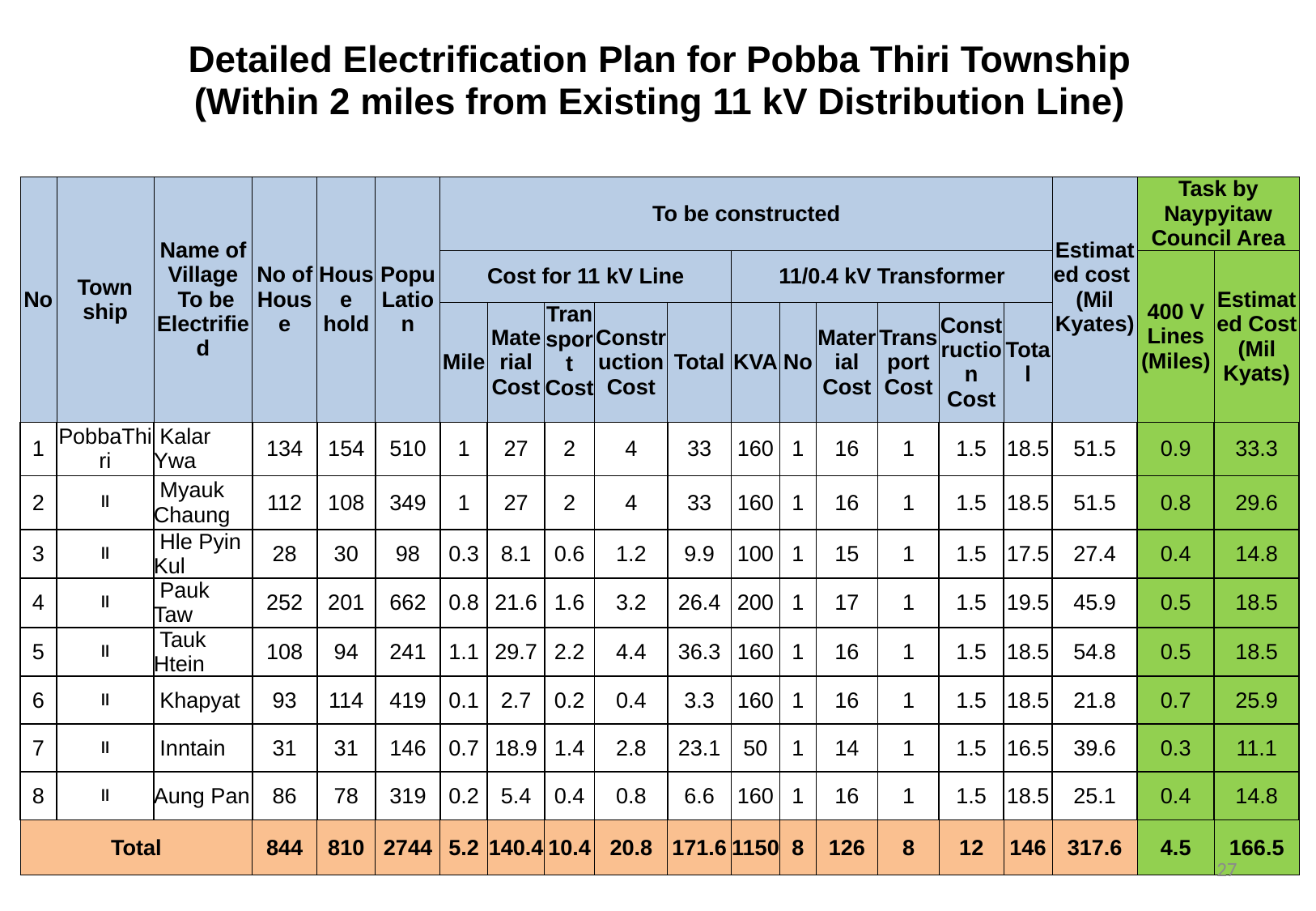

| Detailed Electrification Plan for Pobba Thiri Township (Within 2 miles from Existing 11 kV Distribution Line) |  |  |  |  |  |  |  |  |  |  |  |  |  |  |  |  |  |  |  |  |
| --- | --- | --- | --- | --- | --- | --- | --- | --- | --- | --- | --- | --- | --- | --- | --- | --- | --- | --- | --- | --- |
|  |  |  |  |  |  |  |  |  |  |  |  |  |  |  |  |  |  |  |  |  |
| No | Town ship | Name of Village To be Electrified | No of House | House hold | Popu Lation | To be constructed |  |  |  |  |  |  |  |  |  |  |  | Estimated cost (Mil Kyates) | Task by Naypyitaw Council Area |  |
|  |  |  |  |  |  | Cost for 11 kV Line |  |  |  |  |  | 11/0.4 kV Transformer |  |  |  |  |  |  | 400 V Lines (Miles) | Estimated Cost (Mil Kyats) |
|  |  |  |  |  |  | Mile | Material Cost | Transport Cost | Construction Cost |  | Total | KVA | No | Material Cost | Transport Cost | Construction Cost | Total |  |  |  |
| 1 | PobbaThiri | Kalar Ywa | 134 | 154 | 510 | 1 | 27 | 2 | 4 |  | 33 | 160 | 1 | 16 | 1 | 1.5 | 18.5 | 51.5 | 0.9 | 33.3 |
| 2 | ။ | Myauk Chaung | 112 | 108 | 349 | 1 | 27 | 2 | 4 |  | 33 | 160 | 1 | 16 | 1 | 1.5 | 18.5 | 51.5 | 0.8 | 29.6 |
| 3 | ။ | Hle Pyin Kul | 28 | 30 | 98 | 0.3 | 8.1 | 0.6 | 1.2 |  | 9.9 | 100 | 1 | 15 | 1 | 1.5 | 17.5 | 27.4 | 0.4 | 14.8 |
| 4 | ။ | Pauk Taw | 252 | 201 | 662 | 0.8 | 21.6 | 1.6 | 3.2 |  | 26.4 | 200 | 1 | 17 | 1 | 1.5 | 19.5 | 45.9 | 0.5 | 18.5 |
| 5 | ။ | Tauk Htein | 108 | 94 | 241 | 1.1 | 29.7 | 2.2 | 4.4 |  | 36.3 | 160 | 1 | 16 | 1 | 1.5 | 18.5 | 54.8 | 0.5 | 18.5 |
| 6 | ။ | Khapyat | 93 | 114 | 419 | 0.1 | 2.7 | 0.2 | 0.4 |  | 3.3 | 160 | 1 | 16 | 1 | 1.5 | 18.5 | 21.8 | 0.7 | 25.9 |
| 7 | ။ | Inntain | 31 | 31 | 146 | 0.7 | 18.9 | 1.4 | 2.8 |  | 23.1 | 50 | 1 | 14 | 1 | 1.5 | 16.5 | 39.6 | 0.3 | 11.1 |
| 8 | ။ | Aung Pan | 86 | 78 | 319 | 0.2 | 5.4 | 0.4 | 0.8 |  | 6.6 | 160 | 1 | 16 | 1 | 1.5 | 18.5 | 25.1 | 0.4 | 14.8 |
| Total |  |  | 844 | 810 | 2744 | 5.2 | 140.4 | 10.4 | 20.8 |  | 171.6 | 1150 | 8 | 126 | 8 | 12 | 146 | 317.6 | 4.5 | 166.5 |
27